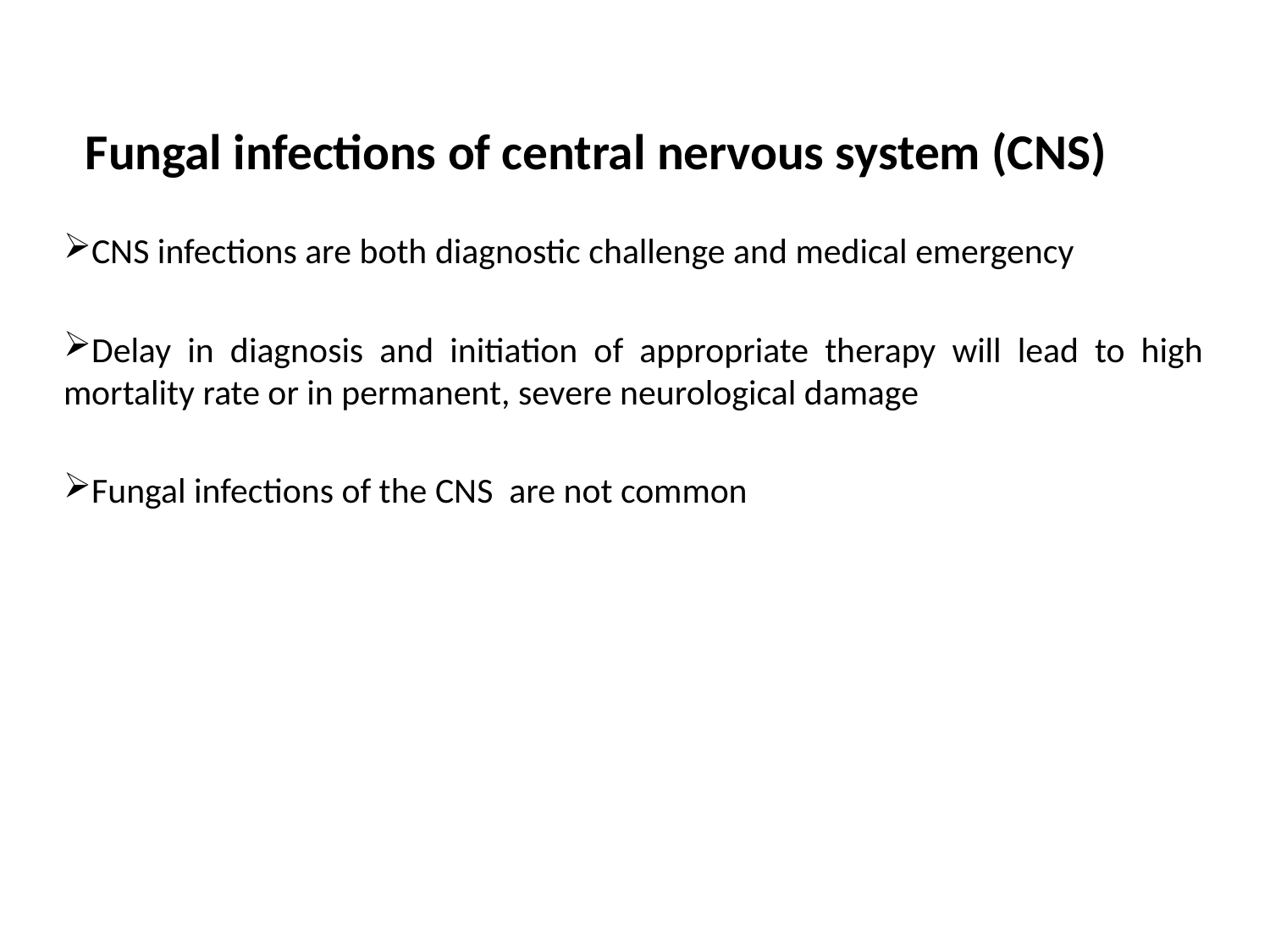

Fungal infections of central nervous system (CNS)
CNS infections are both diagnostic challenge and medical emergency

Delay in diagnosis and initiation of appropriate therapy will lead to high mortality rate or in permanent, severe neurological damage

Fungal infections of the CNS  are not common